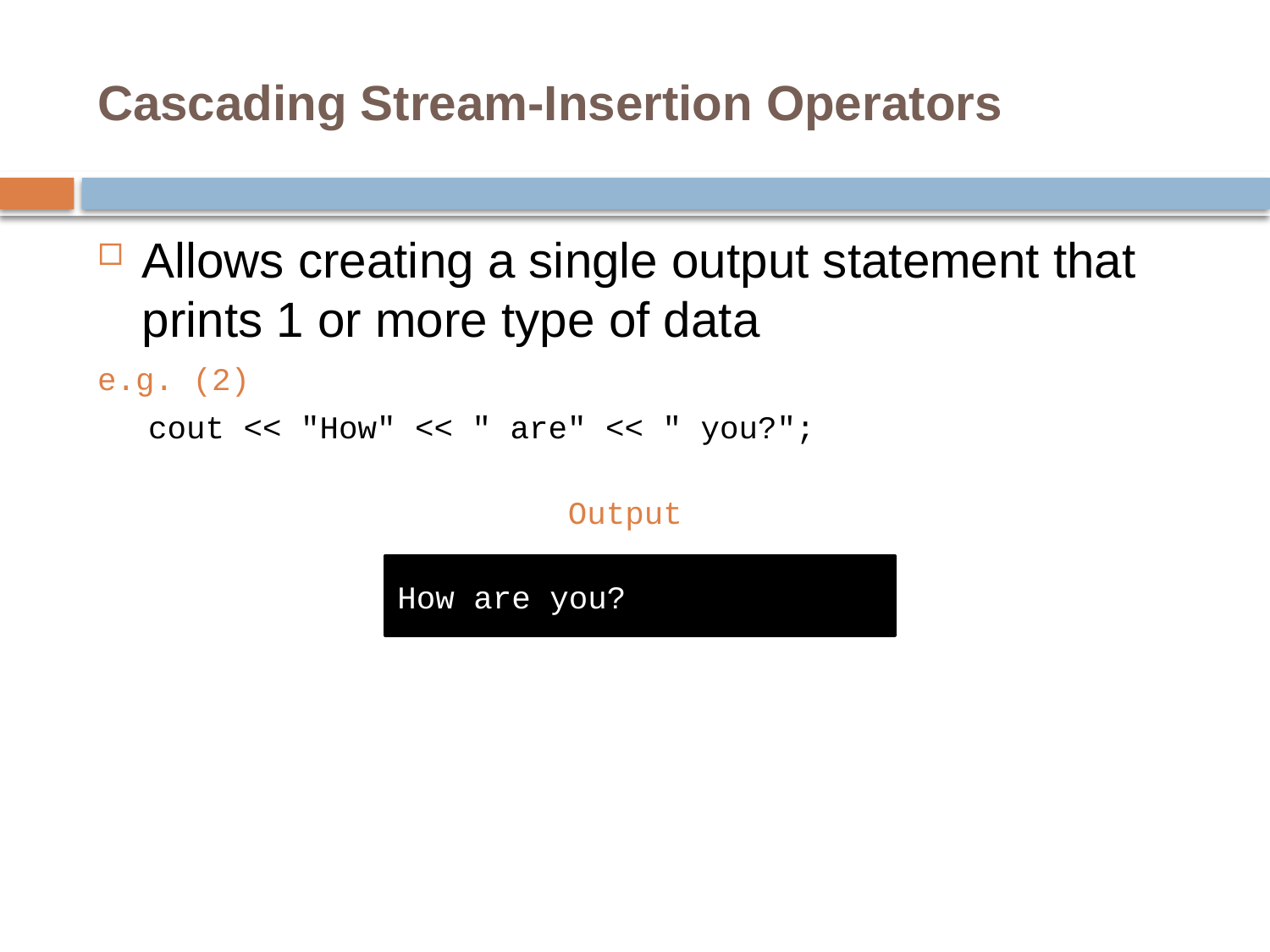

# Cascading Stream-Insertion Operators
Allows creating a single output statement that prints 1 or more type of data
e.g. (2)
cout << "How" << " are" << " you?";

Output
How are you?